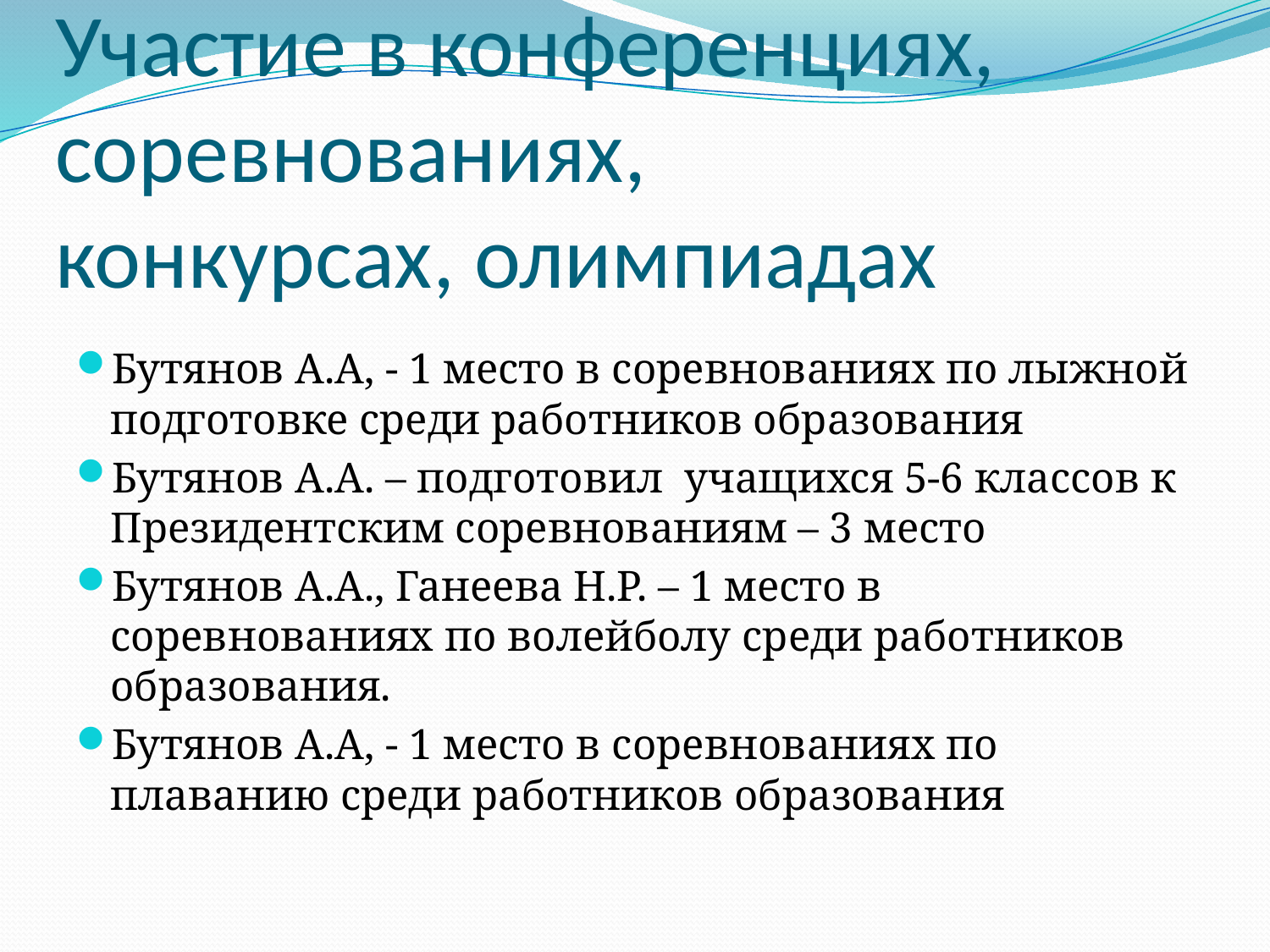

# Участие в конференциях, соревнованиях, конкурсах, олимпиадах
Бутянов А.А, - 1 место в соревнованиях по лыжной подготовке среди работников образования
Бутянов А.А. – подготовил  учащихся 5-6 классов к Президентским соревнованиям – 3 место
Бутянов А.А., Ганеева Н.Р. – 1 место в соревнованиях по волейболу среди работников образования.
Бутянов А.А, - 1 место в соревнованиях по плаванию среди работников образования